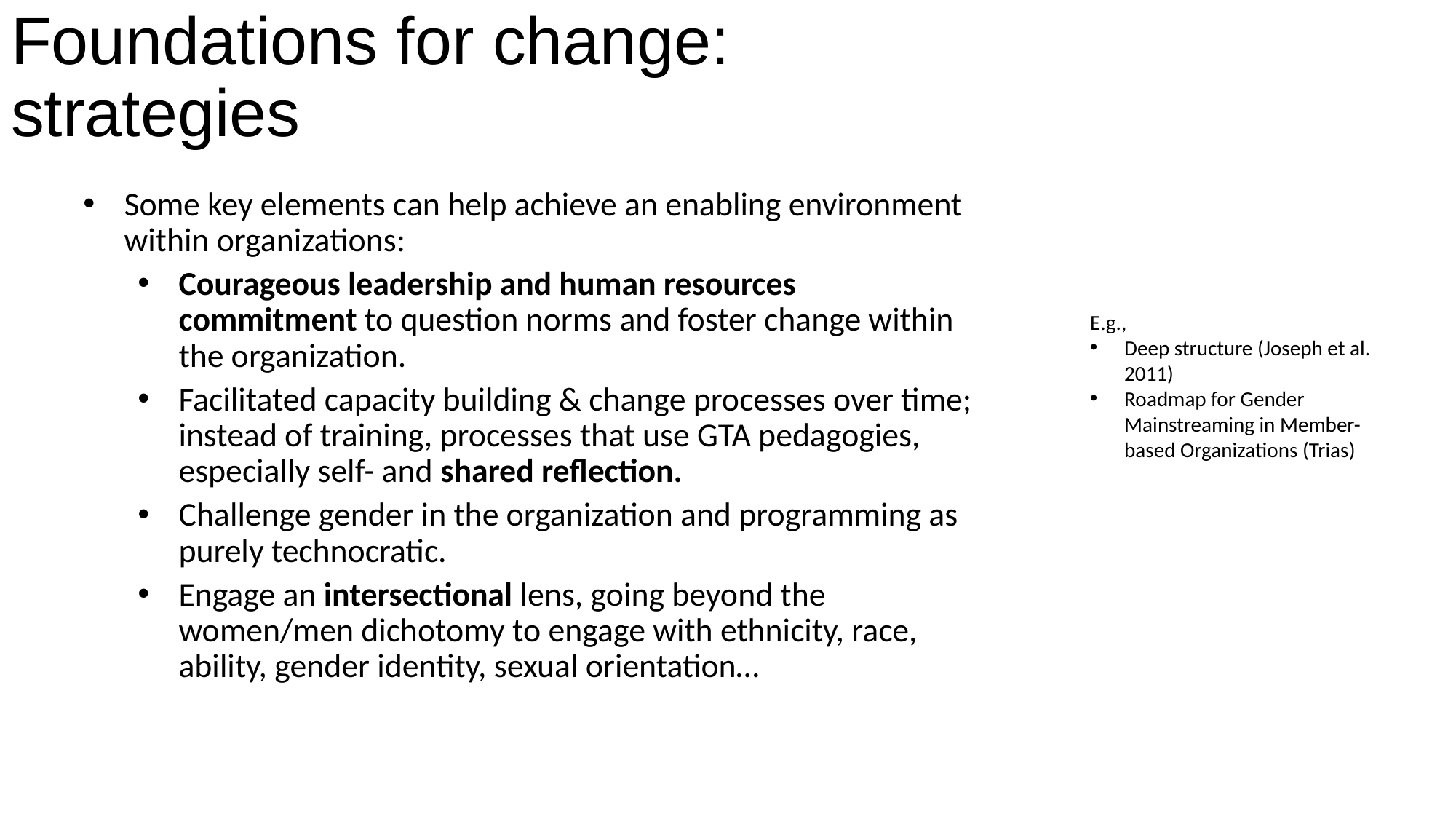

# Foundations for change: strategies
Some key elements can help achieve an enabling environment within organizations:
Courageous leadership and human resources commitment to question norms and foster change within the organization.
Facilitated capacity building & change processes over time; instead of training, processes that use GTA pedagogies, especially self- and shared reflection.
Challenge gender in the organization and programming as purely technocratic.
Engage an intersectional lens, going beyond the women/men dichotomy to engage with ethnicity, race, ability, gender identity, sexual orientation…
E.g.,
Deep structure (Joseph et al. 2011)
Roadmap for Gender Mainstreaming in Member-based Organizations (Trias)